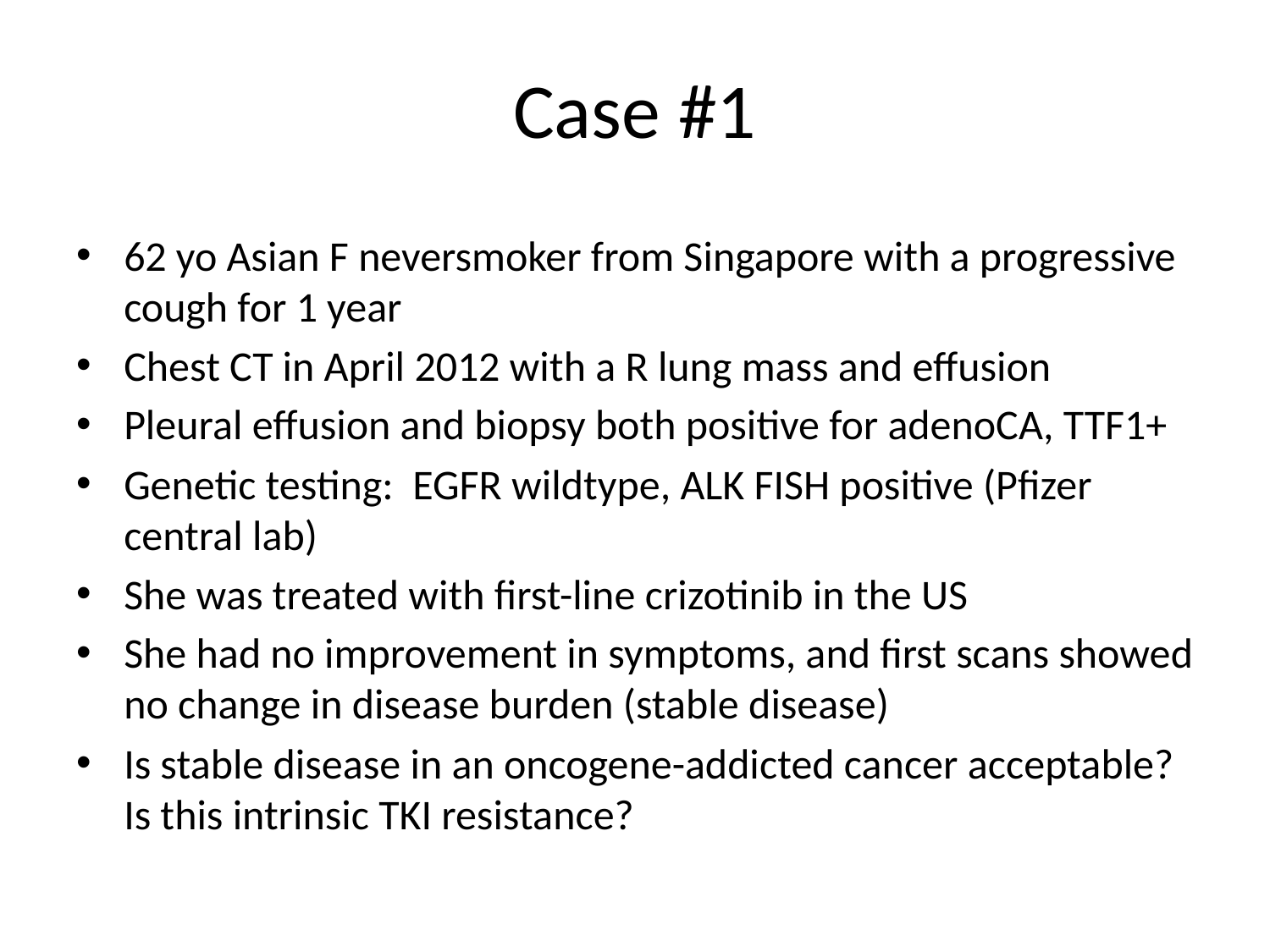

# Case #1
62 yo Asian F neversmoker from Singapore with a progressive cough for 1 year
Chest CT in April 2012 with a R lung mass and effusion
Pleural effusion and biopsy both positive for adenoCA, TTF1+
Genetic testing:  EGFR wildtype, ALK FISH positive (Pfizer central lab)
She was treated with first-line crizotinib in the US
She had no improvement in symptoms, and first scans showed no change in disease burden (stable disease)
Is stable disease in an oncogene-addicted cancer acceptable?  Is this intrinsic TKI resistance?